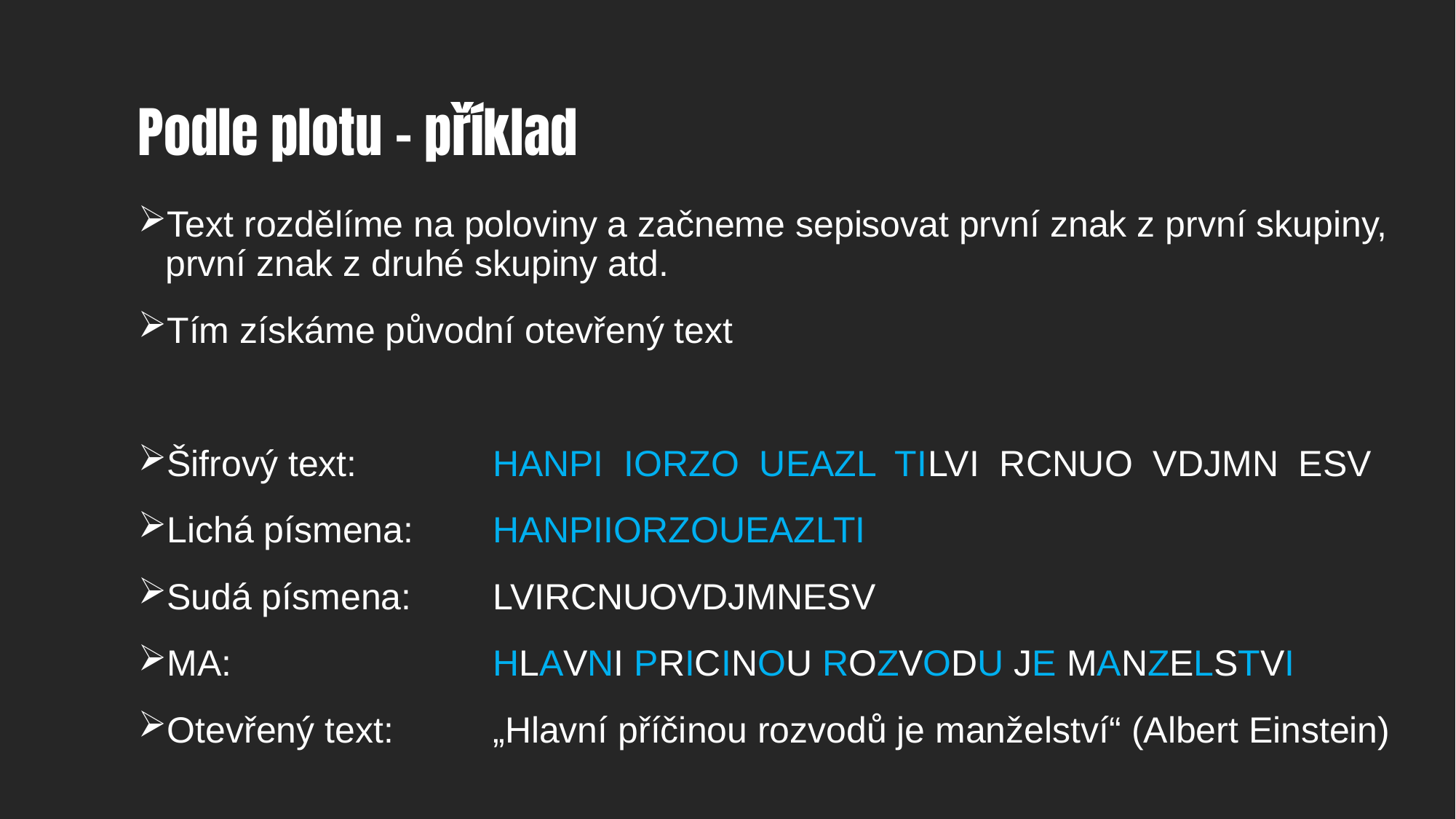

# Podle plotu - příklad
Text rozdělíme na poloviny a začneme sepisovat první znak z první skupiny, první znak z druhé skupiny atd.
Tím získáme původní otevřený text

Šifrový text:		HANPI  IORZO  UEAZL  TILVI  RCNUO  VDJMN  ESV
Lichá písmena: 	HANPIIORZOUEAZLTI
Sudá písmena:	LVIRCNUOVDJMNESV
MA:			HLAVNI PRICINOU ROZVODU JE MANZELSTVI
Otevřený text:	„Hlavní příčinou rozvodů je manželství“ (Albert Einstein)